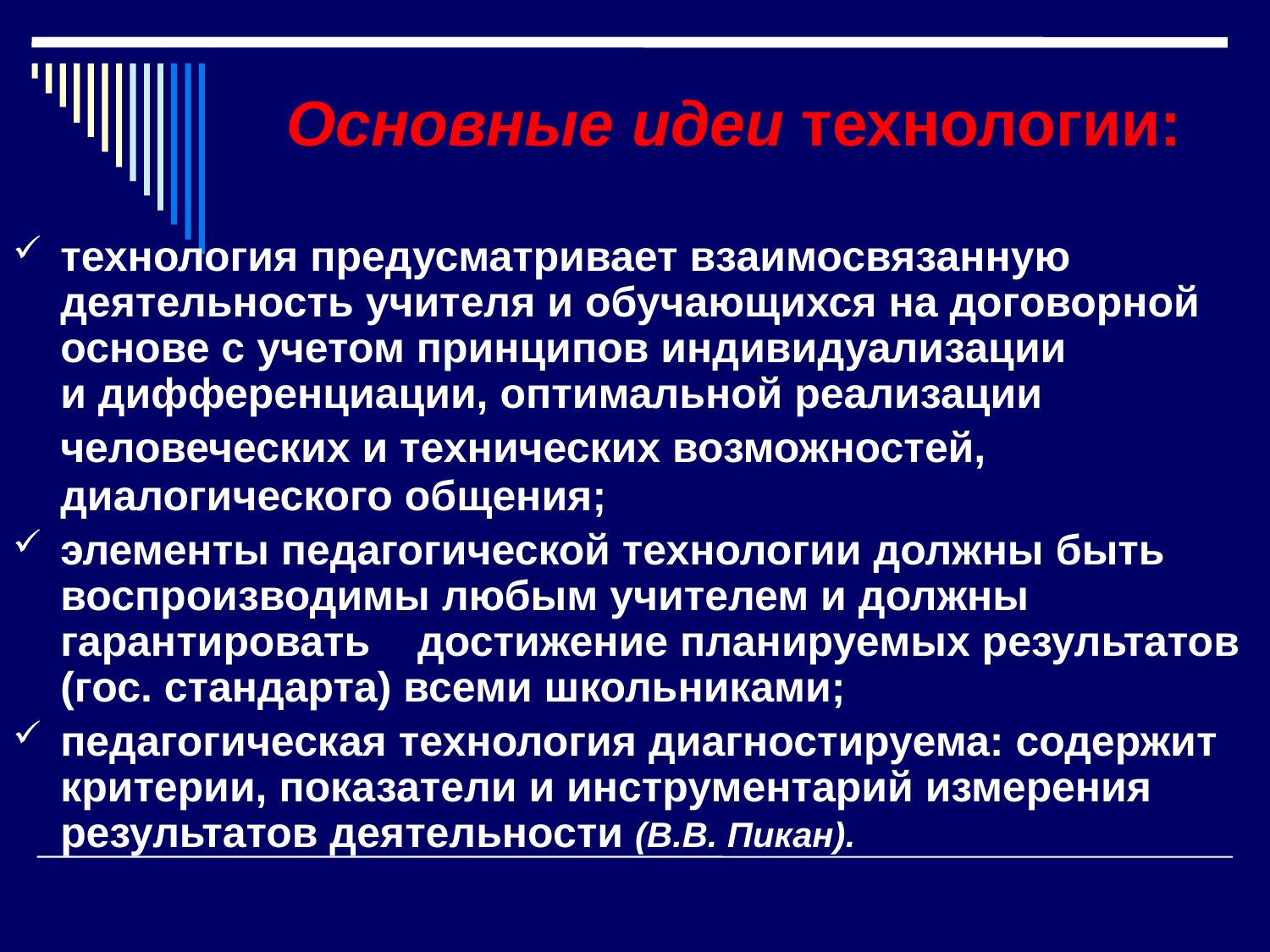

# Основные идеи технологии:
технология предусматривает взаимосвязанную деятельность учителя и обучающихся на договорной основе с учетом принципов индивидуализации
и дифференциации, оптимальной реализации человеческих и технических возможностей, диалогического общения;
элементы педагогической технологии должны быть воспроизводимы любым учителем и должны гарантировать    достижение планируемых результатов (гос. стандарта) всеми школьниками;
педагогическая технология диагностируема: содержит критерии, показатели и инструментарий измерения результатов деятельности (В.В. Пикан).